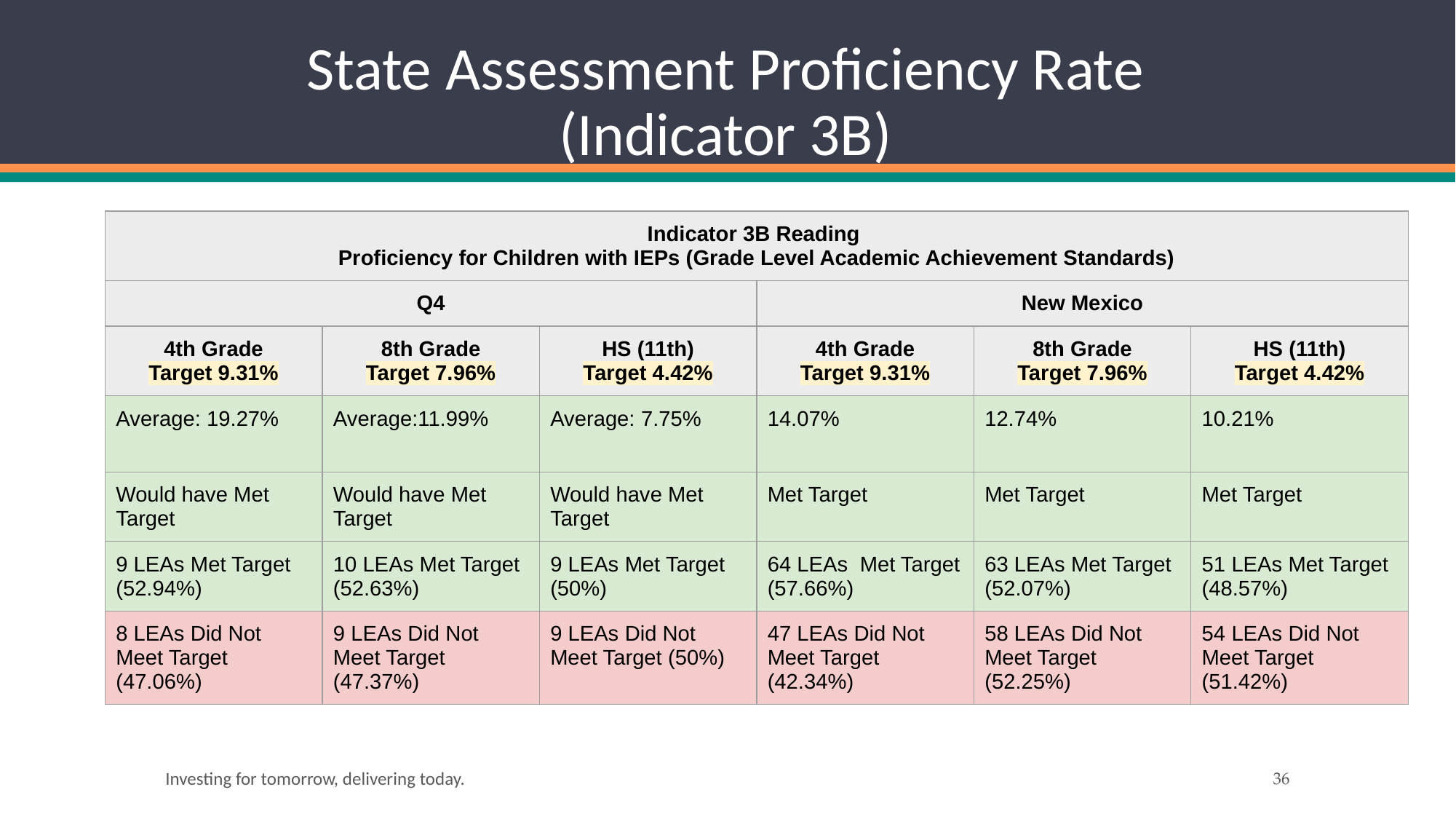

# State Assessment Proficiency Rate (Indicator 3B)
| Indicator 3B Reading Proficiency for Children with IEPs (Grade Level Academic Achievement Standards) |  |  |  |  |  |
| --- | --- | --- | --- | --- | --- |
| Q4 |  |  | New Mexico |  |  |
| 4th Grade Target 9.31% | 8th Grade Target 7.96% | HS (11th) Target 4.42% | 4th Grade Target 9.31% | 8th Grade Target 7.96% | HS (11th) Target 4.42% |
| Average: 19.27% | Average:11.99% | Average: 7.75% | 14.07% | 12.74% | 10.21% |
| Would have Met Target | Would have Met Target | Would have Met Target | Met Target | Met Target | Met Target |
| 9 LEAs Met Target (52.94%) | 10 LEAs Met Target (52.63%) | 9 LEAs Met Target (50%) | 64 LEAs Met Target (57.66%) | 63 LEAs Met Target (52.07%) | 51 LEAs Met Target (48.57%) |
| 8 LEAs Did Not Meet Target (47.06%) | 9 LEAs Did Not Meet Target (47.37%) | 9 LEAs Did Not Meet Target (50%) | 47 LEAs Did Not Meet Target (42.34%) | 58 LEAs Did Not Meet Target (52.25%) | 54 LEAs Did Not Meet Target (51.42%) |
Investing for tomorrow, delivering today.
36